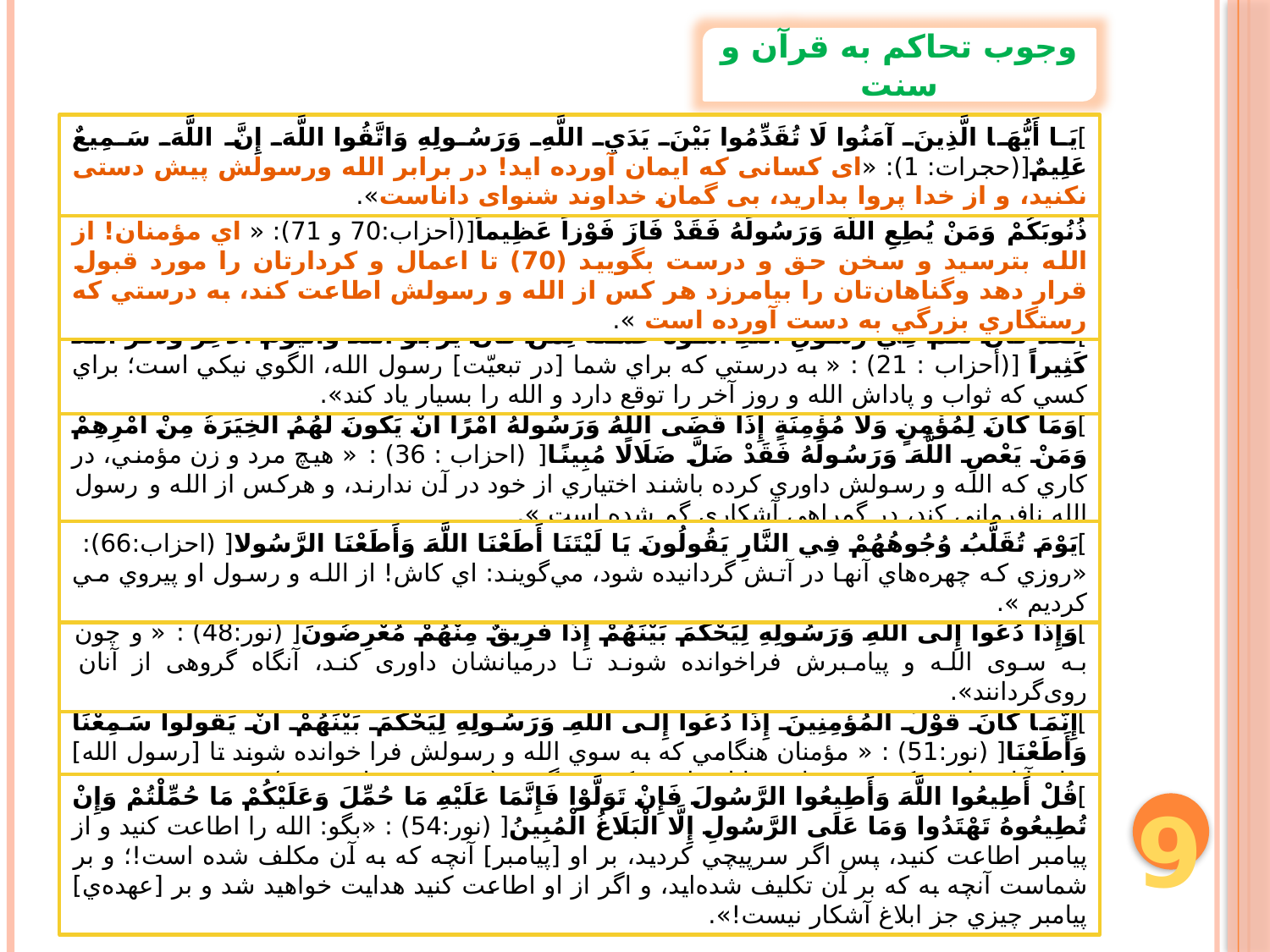

وجوب تحاکم به قرآن و سنت
]يَا أَيُّهَا الَّذِينَ آمَنُوا لَا تُقَدِّمُوا بَيْنَ يَدَيِ اللَّهِ وَرَسُولِهِ وَاتَّقُوا اللَّهَ إِنَّ اللَّهَ سَمِيعٌ عَلِيمٌ[(حجرات: 1): «ای کسانی که ایمان آورده اید! در برابر الله ورسولش پیش دستی نکنید، و از خدا پروا بدارید، بی گمان خداوند شنوای داناست».
]يَا أَيُّهَا الَّذِينَ آمَنُوا اتَّقُوا اللَّهَ وَقُولُوا قَوْلًا سَدِيدًا (70) يُصْلِحْ لَكُمْ أَعْمَالَكُمْ وَيَغْفِرْ لَكُمْ ذُنُوبَكُمْ وَمَنْ يُطِعِ اللَّهَ وَرَسُولَهُ فَقَدْ فَازَ فَوْزاً عَظِيماً[(أحزاب:70 و 71): « اي مؤمنان! از الله بترسيد و سخن حق و درست بگوييد (70) تا اعمال و كردارتان را مورد قبول قرار دهد وگناهان‌تان را بيامرزد هر كس از الله و رسولش اطاعت كند، به درستي كه رستگاري بزرگي به دست آورده است ».
]لَقَدْ كَانَ لَكُمْ فِي رَسُولِ اللَّهِ أُسْوَةٌ حَسَنَةٌ لِمَنْ كَانَ يَرْجُو اللَّهَ وَالْيَوْمَ الْآخِرَ وَذَكَرَ اللَّهَ كَثِيراً [(أحزاب : 21) : « به درستي كه براي شما [در تبعيّت] رسول الله، الگوي نيكي است؛ براي كسي كه ثواب و پاداش الله و روز آخر را توقع دارد و الله را بسيار ياد كند».
]وَمَا كَانَ لِمُؤْمِنٍ وَلَا مُؤْمِنَةٍ إِذَا قَضَى اللَّهُ وَرَسُولُهُ أَمْرًا أَنْ يَكُونَ لَهُمُ الْخِيَرَةُ مِنْ أَمْرِهِمْ وَمَنْ يَعْصِ اللَّهَ وَرَسُولَهُ فَقَدْ ضَلَّ ضَلَالًا مُبِينًا[ (احزاب : 36) : « هيچ مرد و زن مؤمني، در كاري كه الله و رسولش داوري كرده باشند اختياري از خود در آن ندارند، و هركس از الله و رسول الله نافرماني كند، در گمراهي آشكاري گم شده است ».
]يَوْمَ تُقَلَّبُ وُجُوهُهُمْ فِي النَّارِ يَقُولُونَ يَا لَيْتَنَا أَطَعْنَا اللَّهَ وَأَطَعْنَا الرَّسُولا[ (احزاب:66):  «روزي كه چهره‌هاي آنها در آتش گردانيده شود، مي‌گويند: اي كاش! از الله و رسول او پيروي مي كرديم ».
]وَإِذَا دُعُوا إِلَى اللَّهِ وَرَسُولِهِ لِيَحْكُمَ بَيْنَهُمْ إِذَا فَرِيقٌ مِنْهُمْ مُعْرِضُونَ[ (نور:48) : « و چون به سوی الله و پیامبرش فراخوانده شوند تا درمیانشان داوری کند، آنگاه گروهی از آنان روی‌گردانند».
]إِنَّمَا كَانَ قَوْلَ الْمُؤْمِنِينَ إِذَا دُعُوا إِلَى اللَّهِ وَرَسُولِهِ لِيَحْكُمَ بَيْنَهُمْ أَنْ يَقُولُوا سَمِعْنَا وَأَطَعْنَا[ (نور:51) : « مؤمنان هنگامي كه به سوي الله و رسولش فرا خوانده شوند تا [رسول الله] ميان آنان داوري كند سخنشان تنها اين است كه مي گويند:(شنيديم فرمان برديم) ».
9
]قُلْ أَطِيعُوا اللَّهَ وَأَطِيعُوا الرَّسُولَ فَإِنْ تَوَلَّوْا فَإِنَّمَا عَلَيْهِ مَا حُمِّلَ وَعَلَيْكُمْ مَا حُمِّلْتُمْ وَإِنْ تُطِيعُوهُ تَهْتَدُوا وَمَا عَلَى الرَّسُولِ إِلَّا الْبَلَاغُ الْمُبِينُ[ (نور:54) : «بگو: الله را اطاعت كنيد و از پيامبر اطاعت كنيد، پس اگر سرپيچي كرديد، بر او [پيامبر] آنچه كه به آن مكلف شده است!؛ و بر شماست آنچه به كه بر آن تكليف شده‌ايد، و اگر از او اطاعت كنيد هدايت خواهيد شد و بر [عهده‌ي] پيامبر چيزي جز ابلاغ آشكار نيست!».